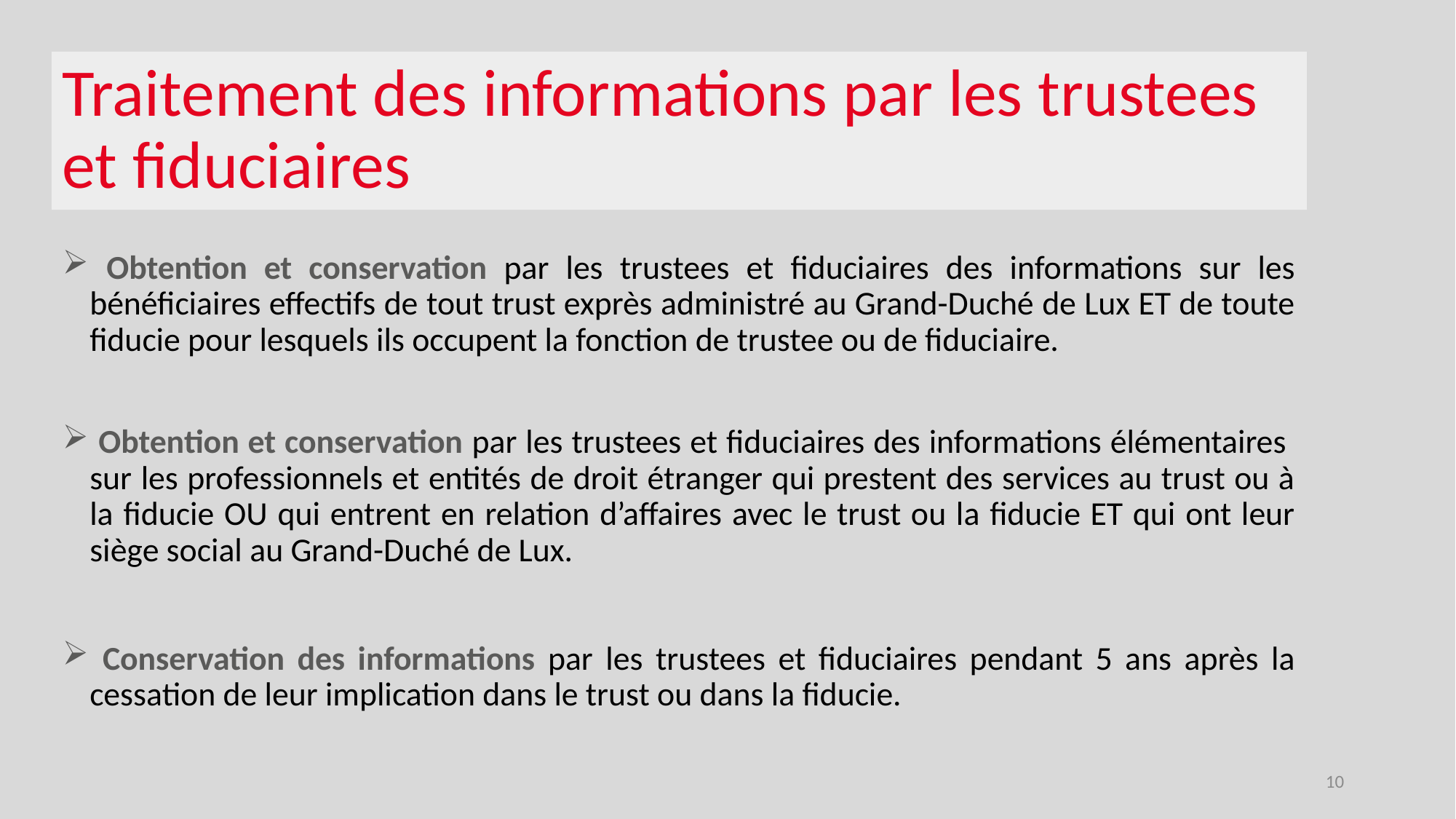

# Traitement des informations par les trustees et fiduciaires
 Obtention et conservation par les trustees et fiduciaires des informations sur les bénéficiaires effectifs de tout trust exprès administré au Grand-Duché de Lux ET de toute fiducie pour lesquels ils occupent la fonction de trustee ou de fiduciaire.

 Obtention et conservation par les trustees et fiduciaires des informations élémentaires  sur les professionnels et entités de droit étranger qui prestent des services au trust ou à la fiducie OU qui entrent en relation d’affaires avec le trust ou la fiducie ET qui ont leur siège social au Grand-Duché de Lux.

 Conservation des informations par les trustees et fiduciaires pendant 5 ans après la cessation de leur implication dans le trust ou dans la fiducie.

10